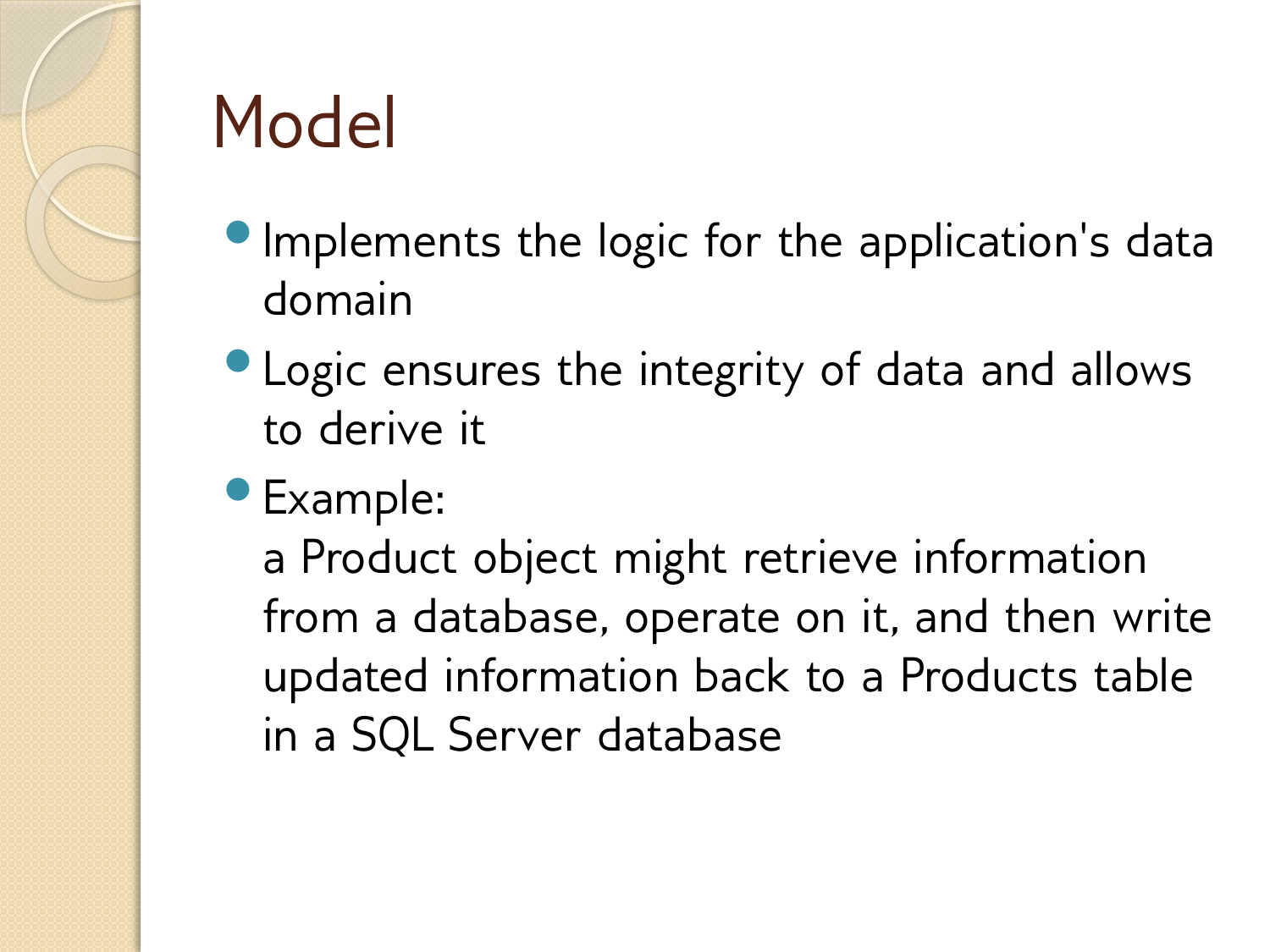

# Model
Implements the logic for the application's data domain
Logic ensures the integrity of data and allows to derive it
Example:
a Product object might retrieve information from a database, operate on it, and then write updated information back to a Products table in a SQL Server database